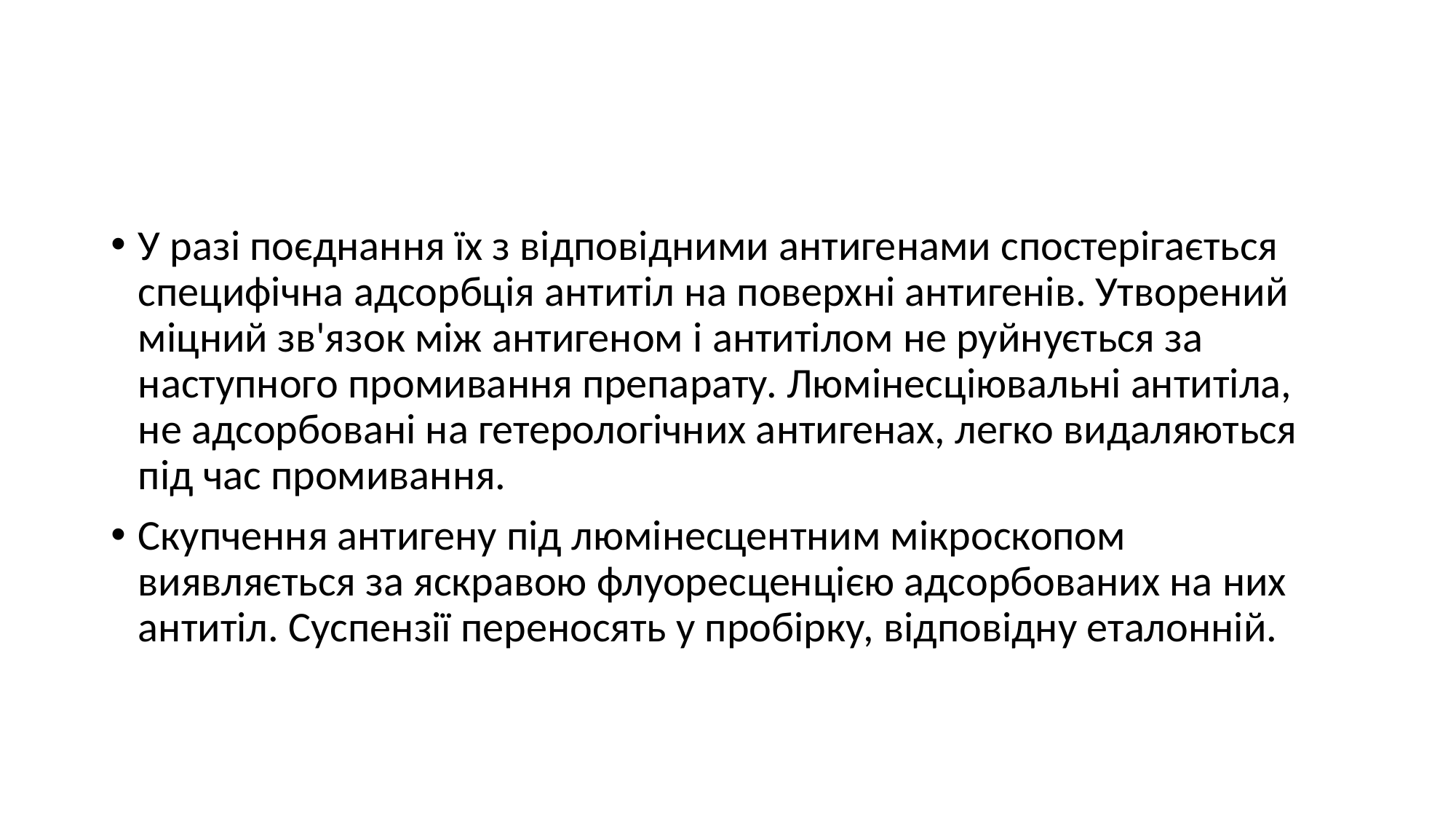

#
У разі поєднання їх з відповідними антигенами спостерігається специфічна адсорбція антитіл на поверхні антигенів. Утворений міцний зв'язок між антигеном і антитілом не руйнується за наступного промивання препарату. Люмінесціювальні антитіла, не адсорбовані на гетерологічних антигенах, легко видаляються під час промивання.
Скупчення антигену під люмінесцентним мікроскопом виявляється за яскравою флуоресценцією адсорбованих на них антитіл. Суспензії переносять у пробірку, відповідну еталонній.